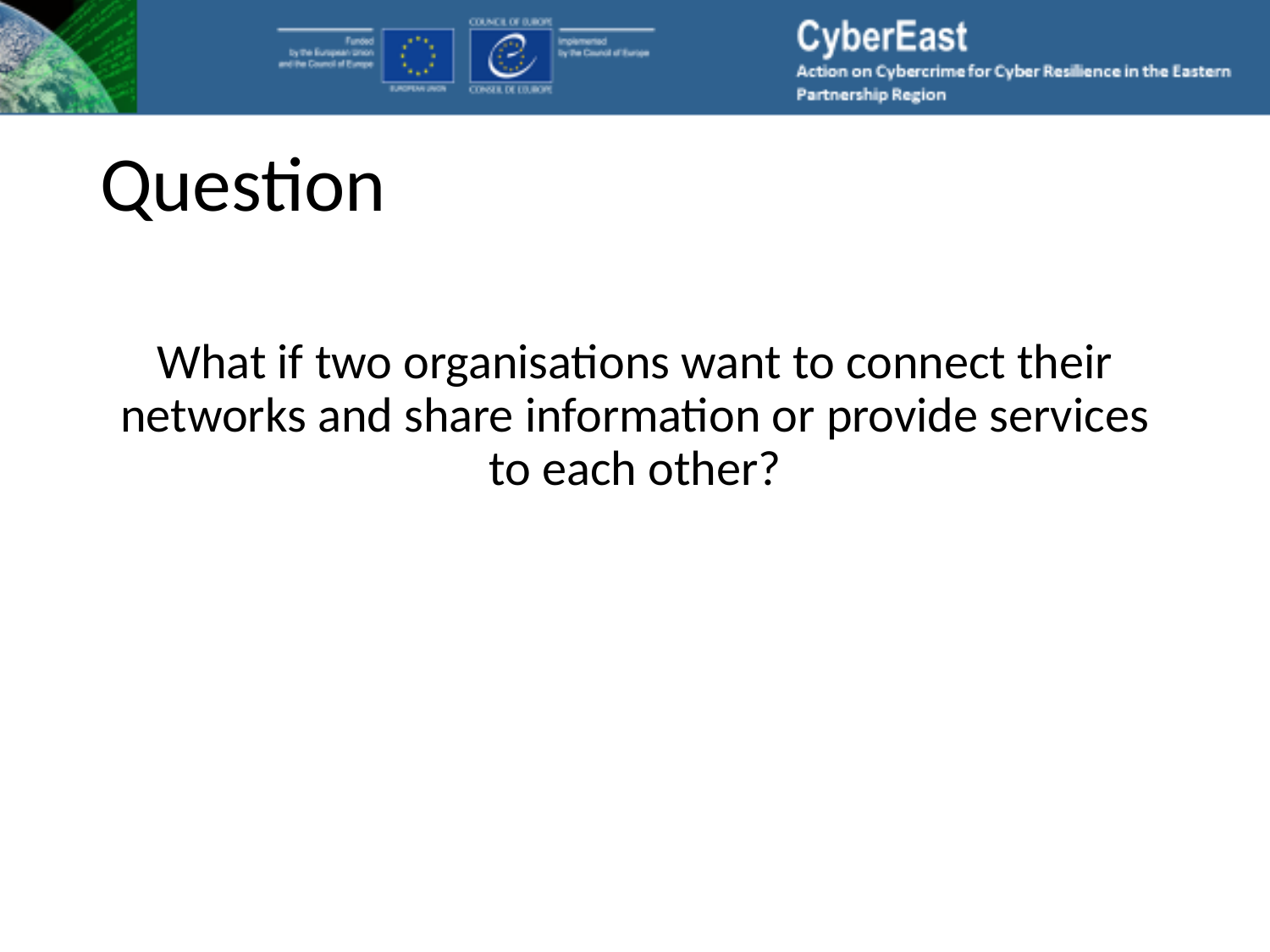

# Question

What if two organisations want to connect their networks and share information or provide services to each other?